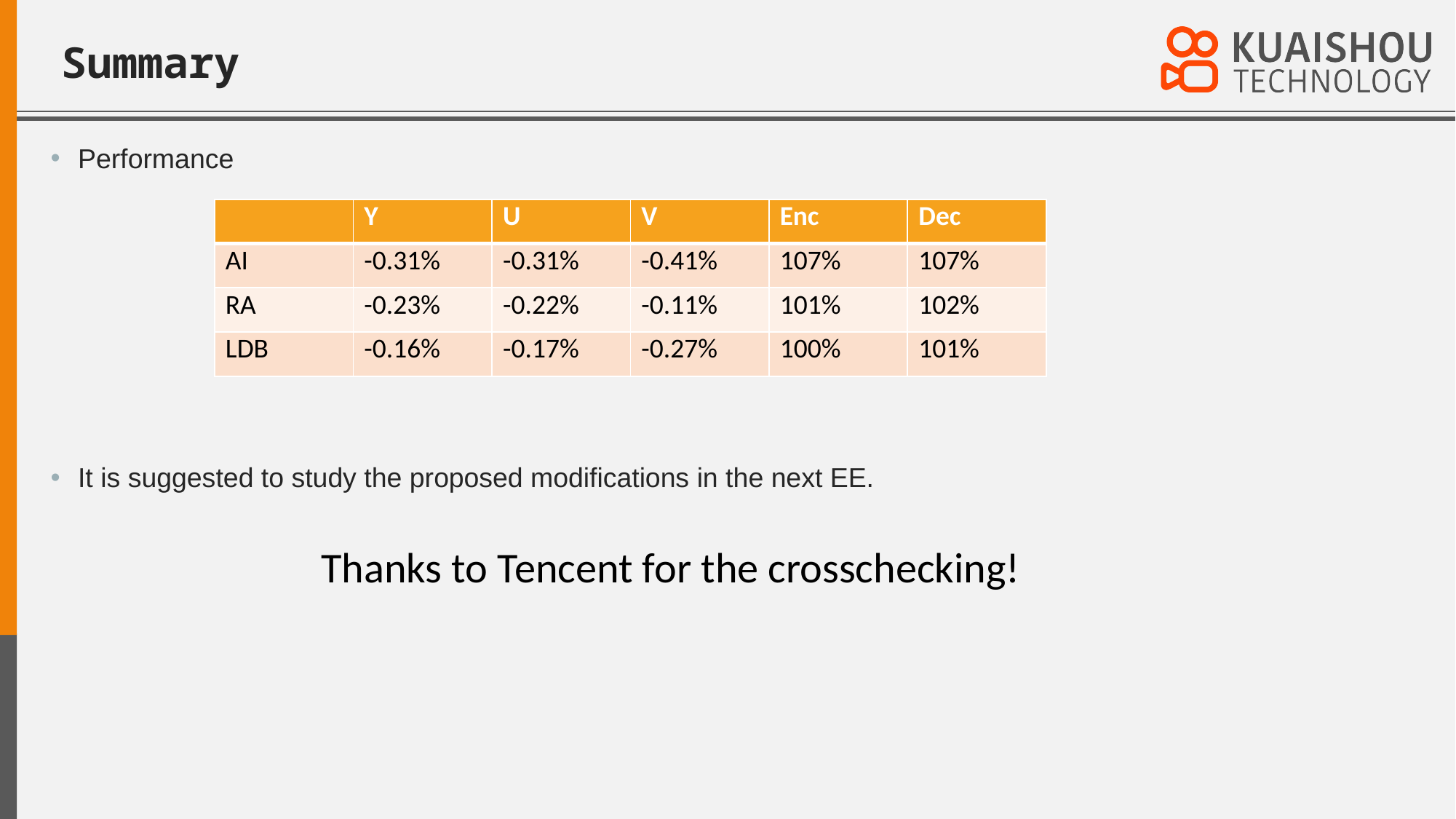

# Summary
Performance

It is suggested to study the proposed modifications in the next EE.

|  | Y | U | V | Enc | Dec |
| --- | --- | --- | --- | --- | --- |
| AI | -0.31% | -0.31% | -0.41% | 107% | 107% |
| RA | -0.23% | -0.22% | -0.11% | 101% | 102% |
| LDB | -0.16% | -0.17% | -0.27% | 100% | 101% |
Thanks to Tencent for the crosschecking!